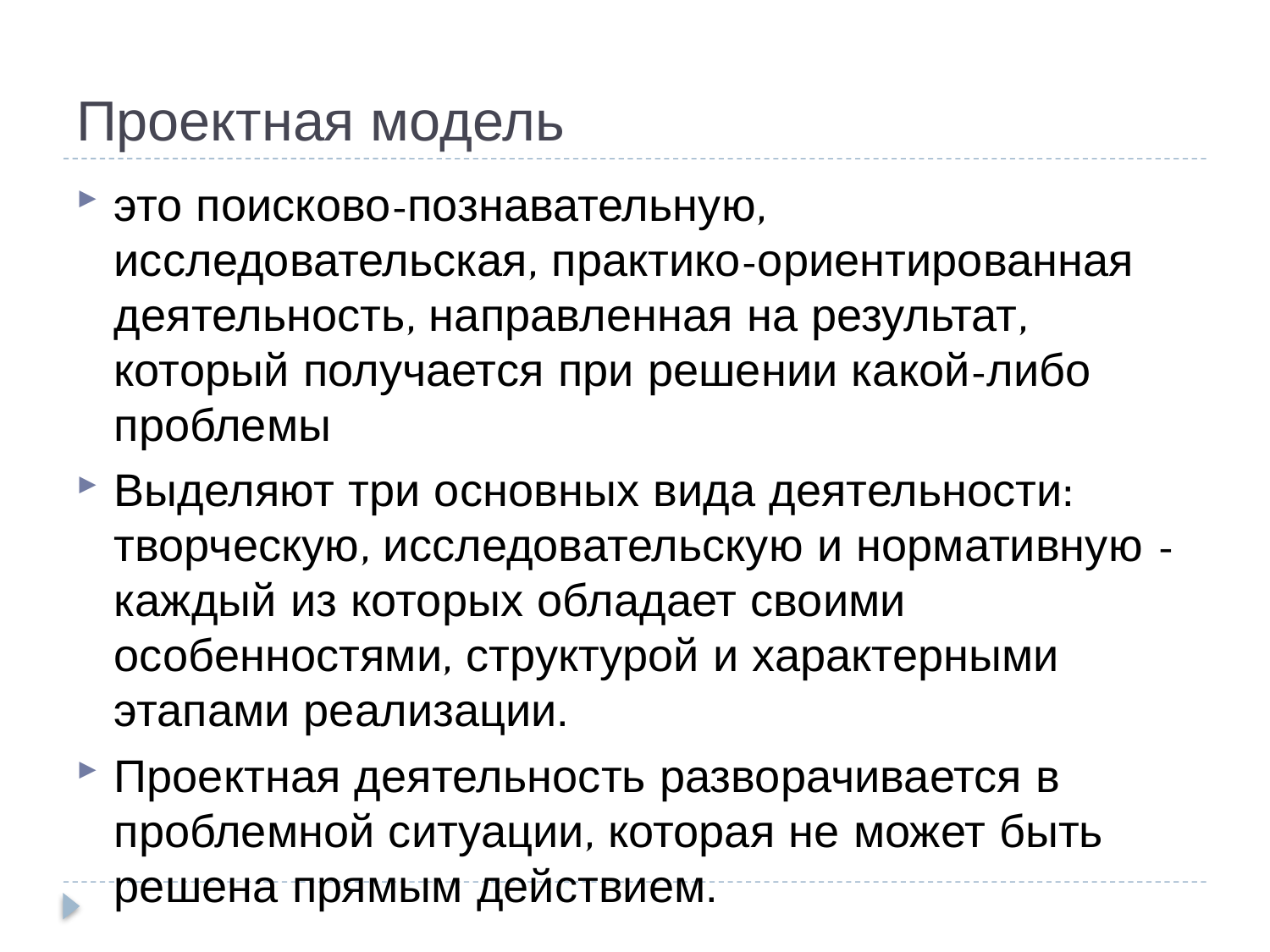

# Проектная модель
это поисково-познавательную, исследовательская, практико-ориентированная  деятельность, направленная на результат, который получается при решении какой-либо проблемы
Выделяют три основных вида деятельности: творческую, исследовательскую и нормативную - каждый из которых обладает своими особенностями, структурой и характерными этапами реализации.
Проектная деятельность разворачивается в проблемной ситуации, которая не может быть решена прямым действием.